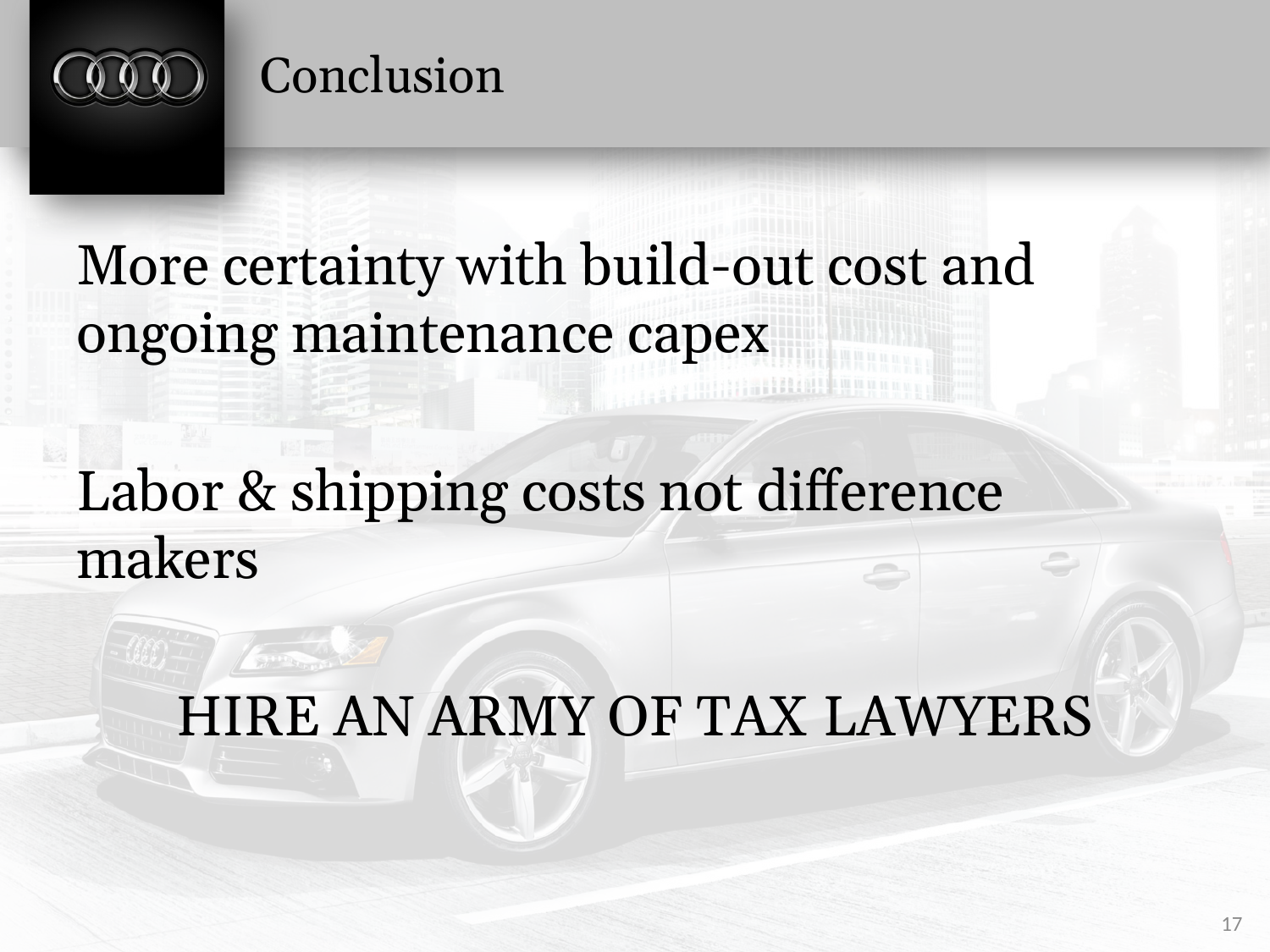

# Conclusion
More certainty with build-out cost and ongoing maintenance capex

Labor & shipping costs not difference makers

HIRE AN ARMY OF TAX LAWYERS
17